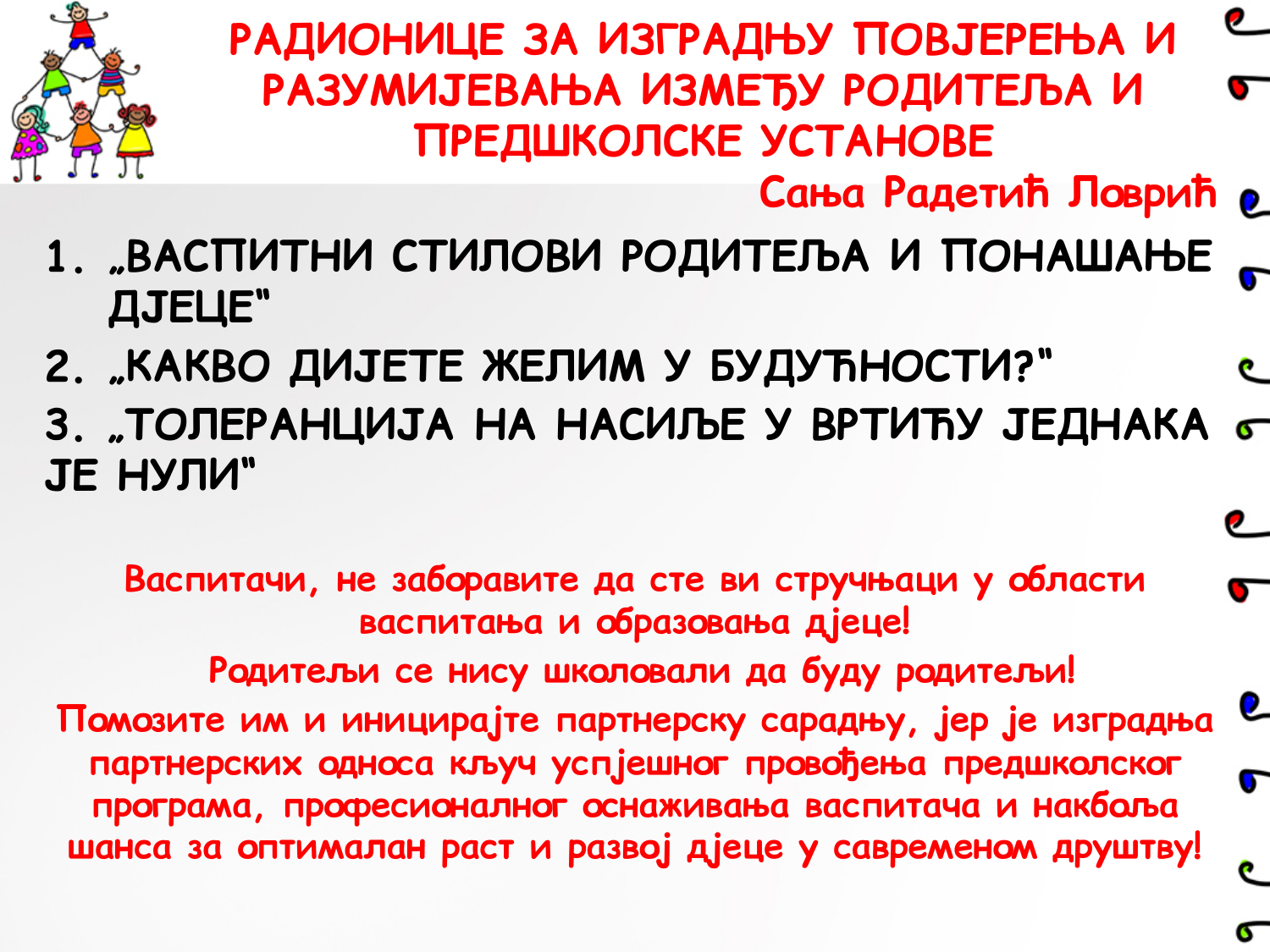

# РАДИОНИЦЕ ЗА ИЗГРАДЊУ ПОВЈЕРЕЊА И РАЗУМИЈЕВАЊА ИЗМЕЂУ РОДИТЕЉА И ПРЕДШКОЛСКЕ УСТАНОВЕ Сања Радетић Ловрић
„ВАСПИТНИ СТИЛОВИ РОДИТЕЉА И ПОНАШАЊЕ ДЈЕЦЕ“
„КАКВО ДИЈЕТЕ ЖЕЛИМ У БУДУЋНОСТИ?“
3. „ТОЛЕРАНЦИЈА НА НАСИЉЕ У ВРТИЋУ ЈЕДНАКА ЈЕ НУЛИ“

Васпитачи, не заборавите да сте ви стручњаци у области васпитања и образовања дјеце!
 Родитељи се нису школовали да буду родитељи!
Помозите им и иницирајте партнерску сарадњу, јер је изградња партнерских односа кључ успјешног провођења предшколског програма, професионалног оснаживања васпитача и накбоља шанса за оптималан раст и развој дјеце у савременом друштву!